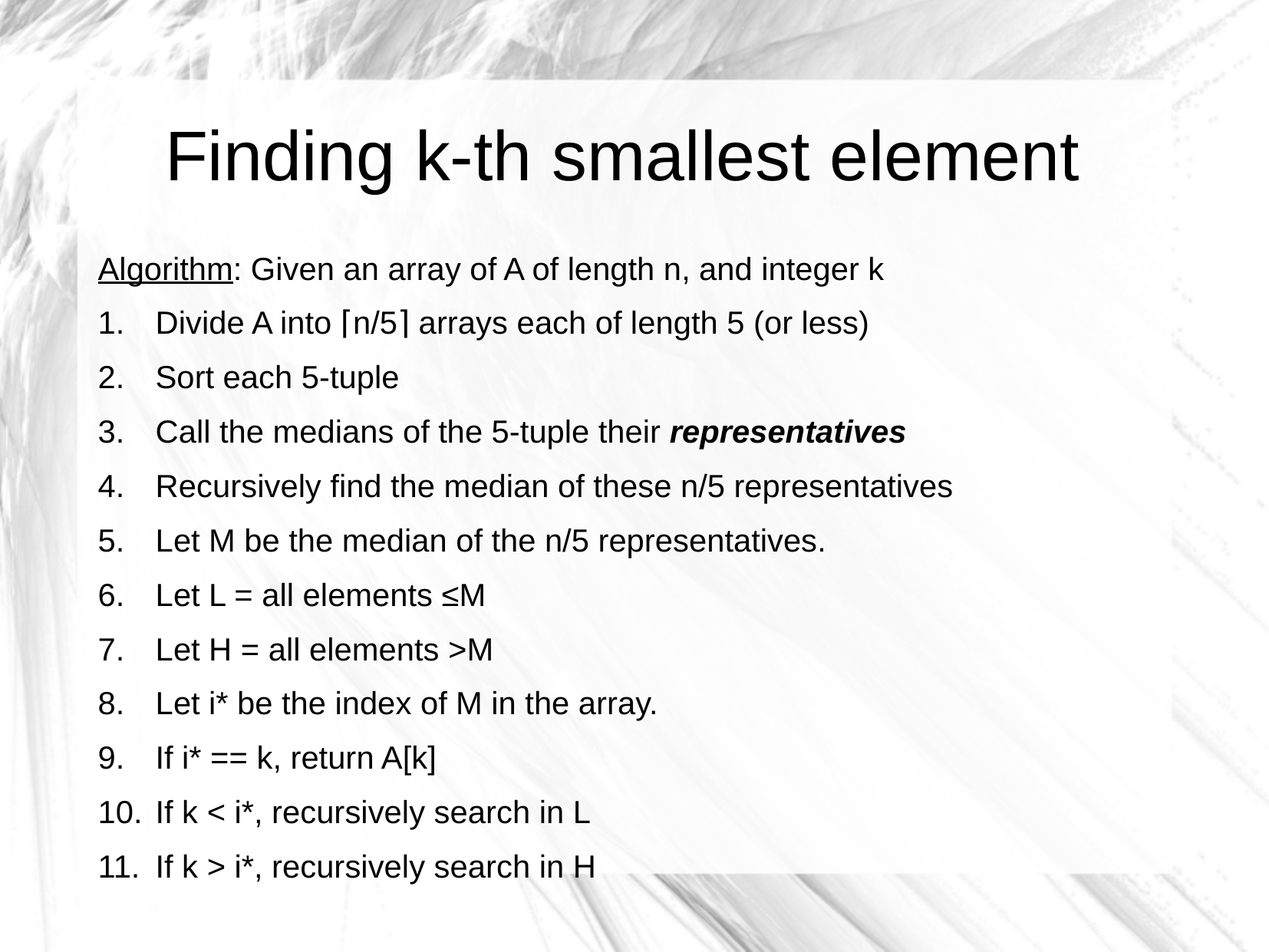

# Finding k-th smallest element
Algorithm: Given an array of A of length n, and integer k
Divide A into ⌈n/5⌉ arrays each of length 5 (or less)
Sort each 5-tuple
Call the medians of the 5-tuple their representatives
Recursively find the median of these n/5 representatives
Let M be the median of the n/5 representatives.
Let L = all elements ≤M
Let H = all elements >M
Let i* be the index of M in the array.
If i* == k, return A[k]
If k < i*, recursively search in L
If k > i*, recursively search in H